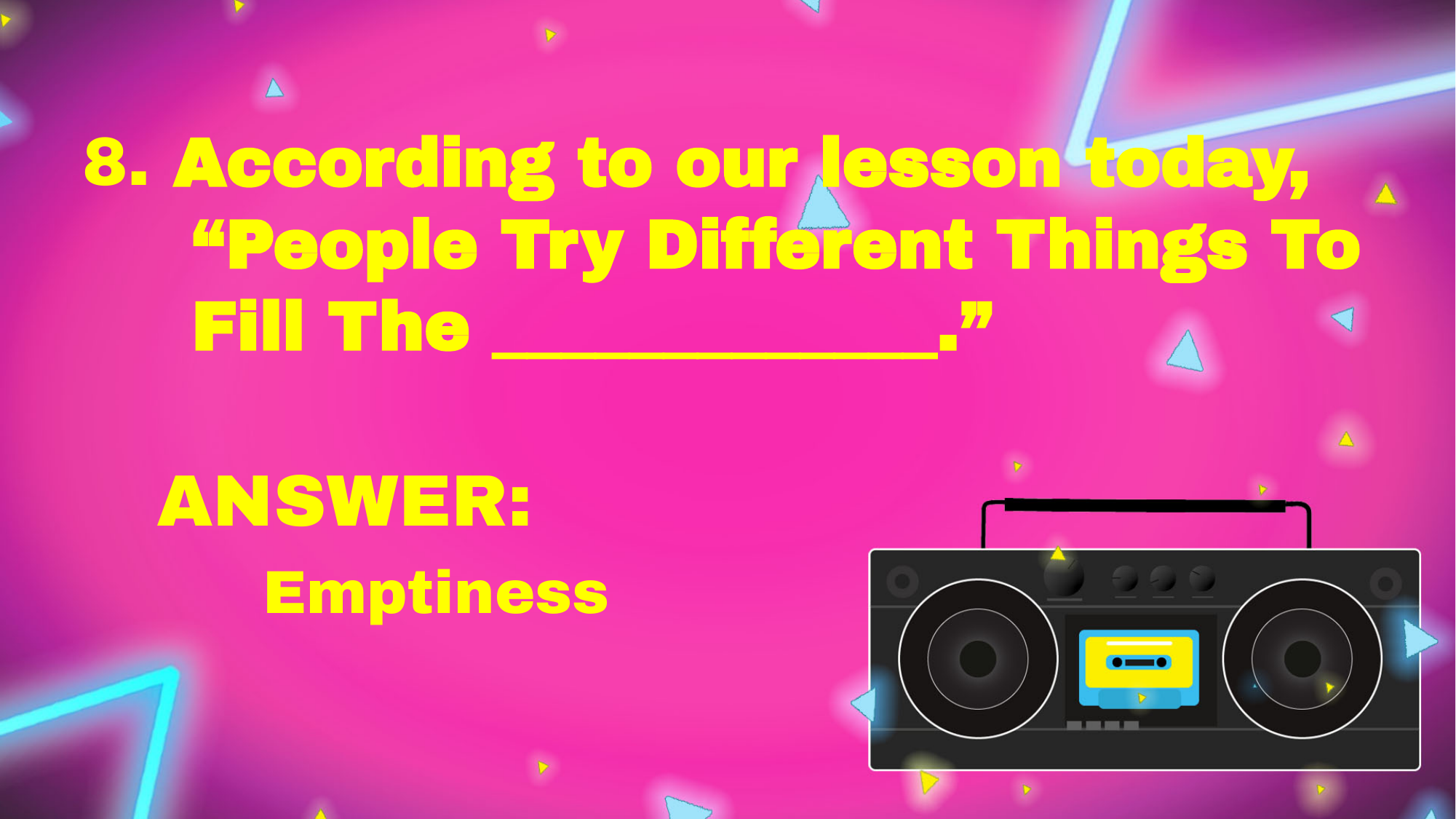

8. According to our lesson today, 	“People Try Different Things To 	Fill The _____________.”
ANSWER:
Emptiness